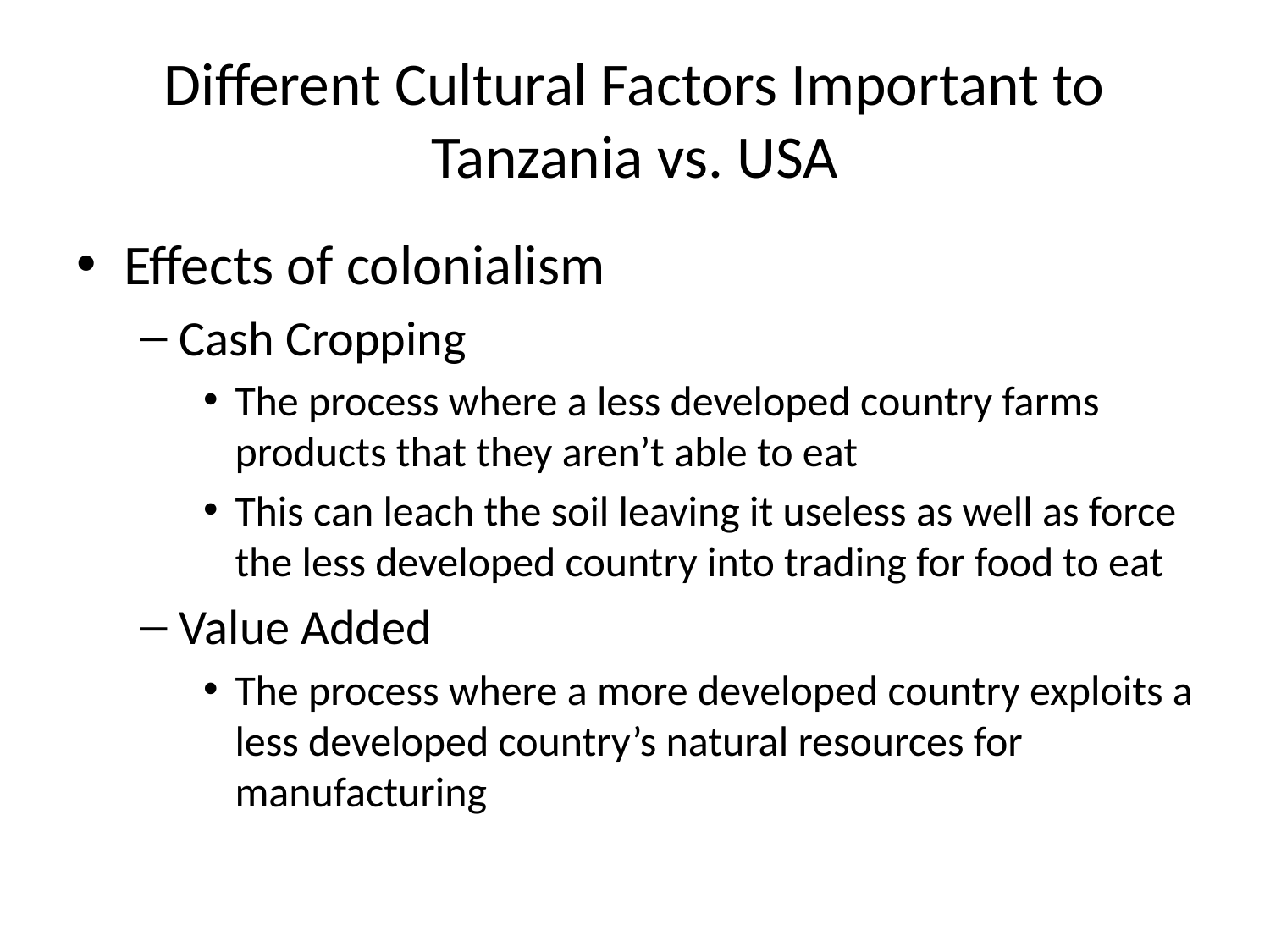

# Different Cultural Factors Important to Tanzania vs. USA
Effects of colonialism
Cash Cropping
The process where a less developed country farms products that they aren’t able to eat
This can leach the soil leaving it useless as well as force the less developed country into trading for food to eat
Value Added
The process where a more developed country exploits a less developed country’s natural resources for manufacturing